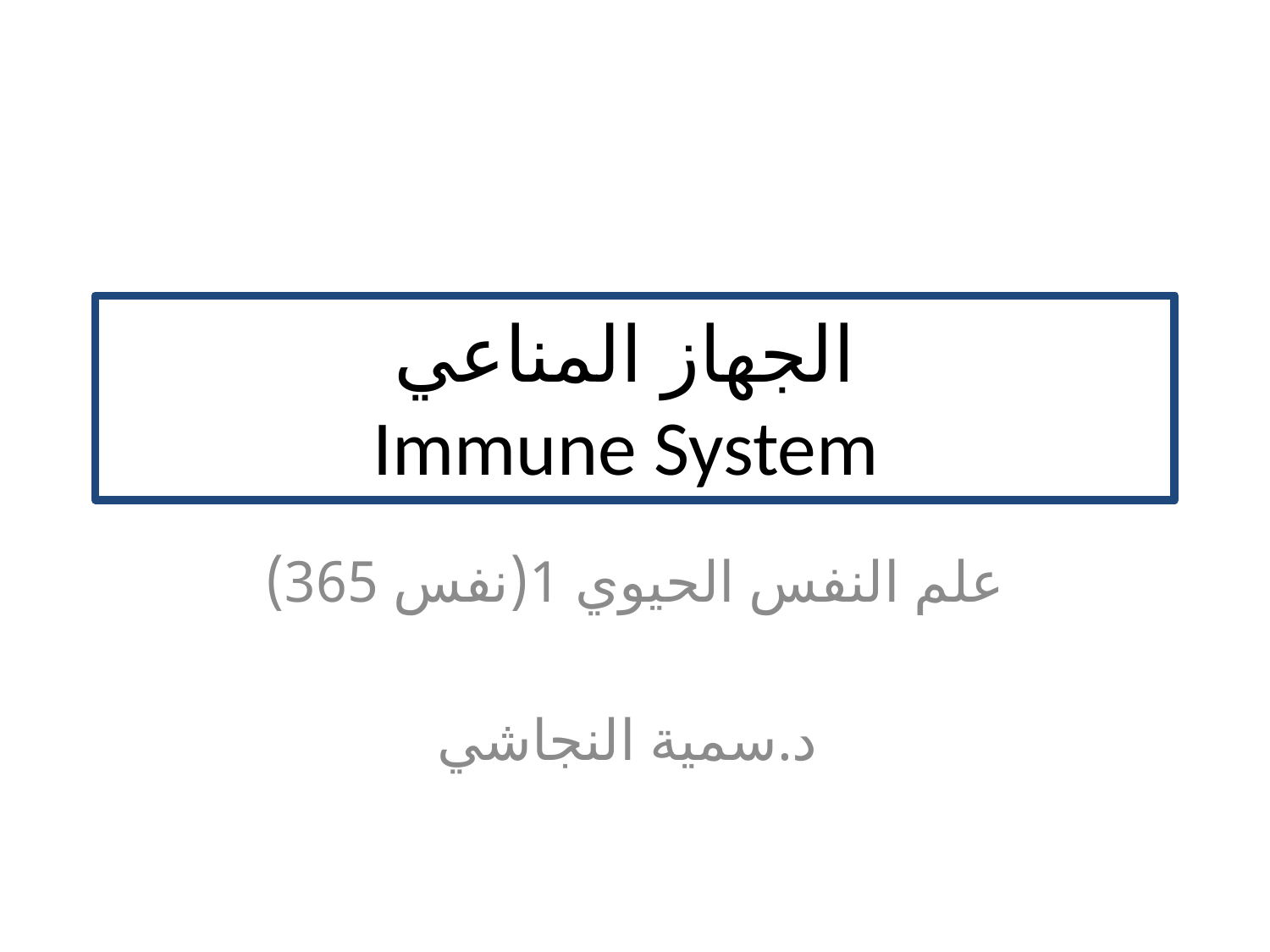

# الجهاز المناعي Immune System
علم النفس الحيوي 1(نفس 365)

د.سمية النجاشي